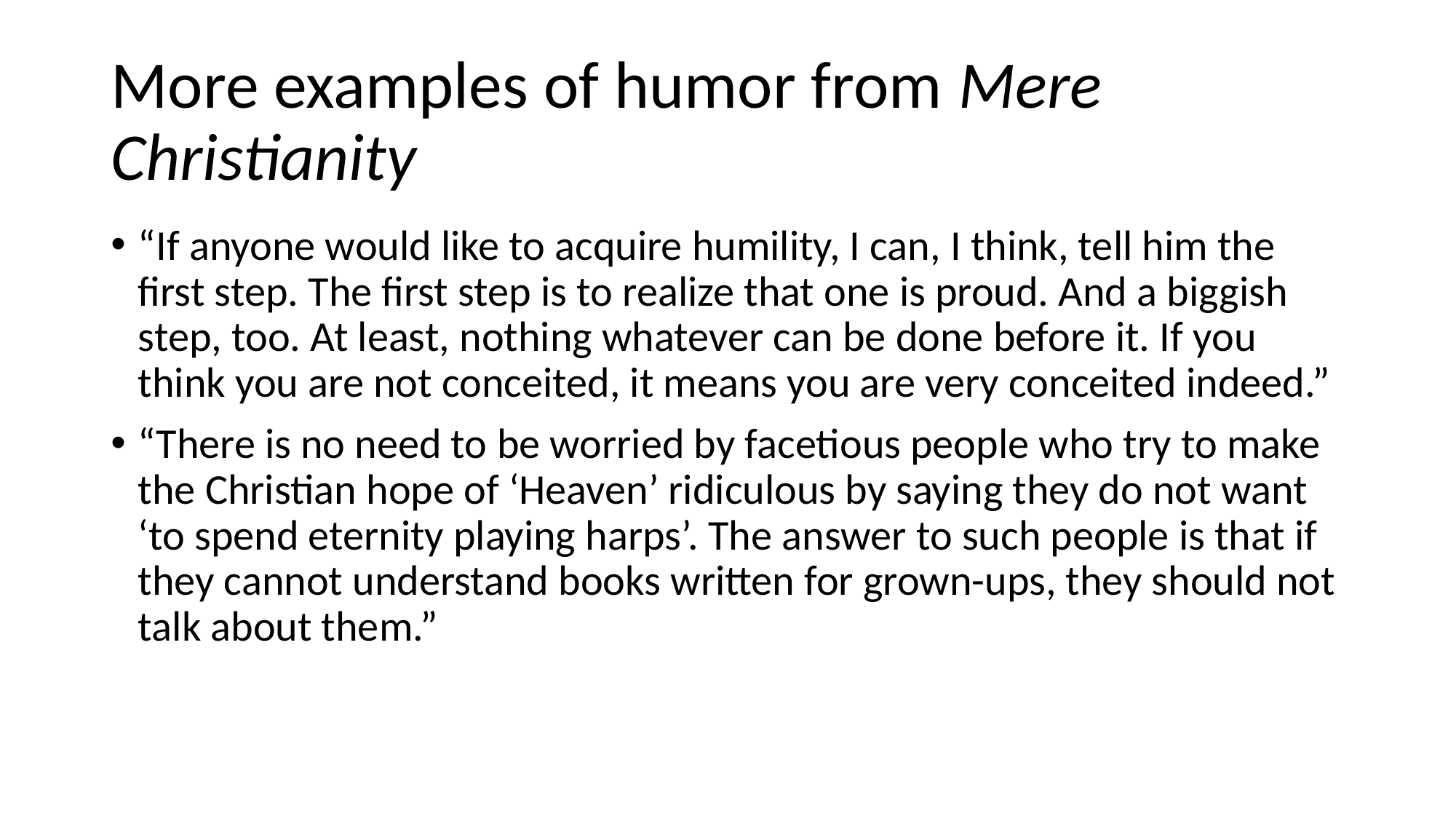

# More examples of humor from Mere Christianity
“If anyone would like to acquire humility, I can, I think, tell him the first step. The first step is to realize that one is proud. And a biggish step, too. At least, nothing whatever can be done before it. If you think you are not conceited, it means you are very conceited indeed.”
“There is no need to be worried by facetious people who try to make the Christian hope of ‘Heaven’ ridiculous by saying they do not want ‘to spend eternity playing harps’. The answer to such people is that if they cannot understand books written for grown-ups, they should not talk about them.”